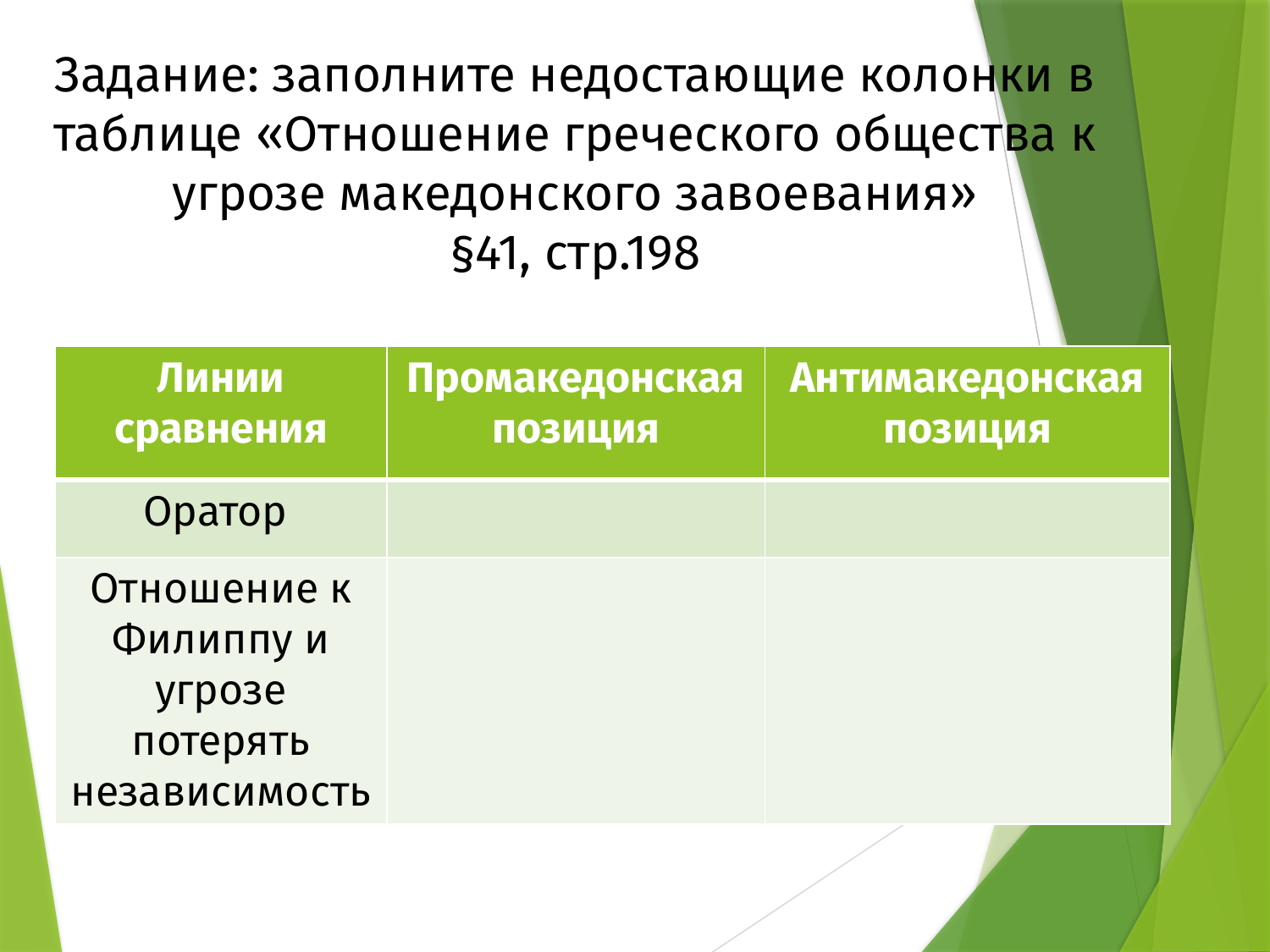

Задание: заполните недостающие колонки в таблице «Отношение греческого общества к угрозе македонского завоевания»
§41, стр.198
| Линии сравнения | Промакедонская позиция | Антимакедонская позиция |
| --- | --- | --- |
| Оратор |  |  |
| Отношение к Филиппу и угрозе потерять независимость |  |  |